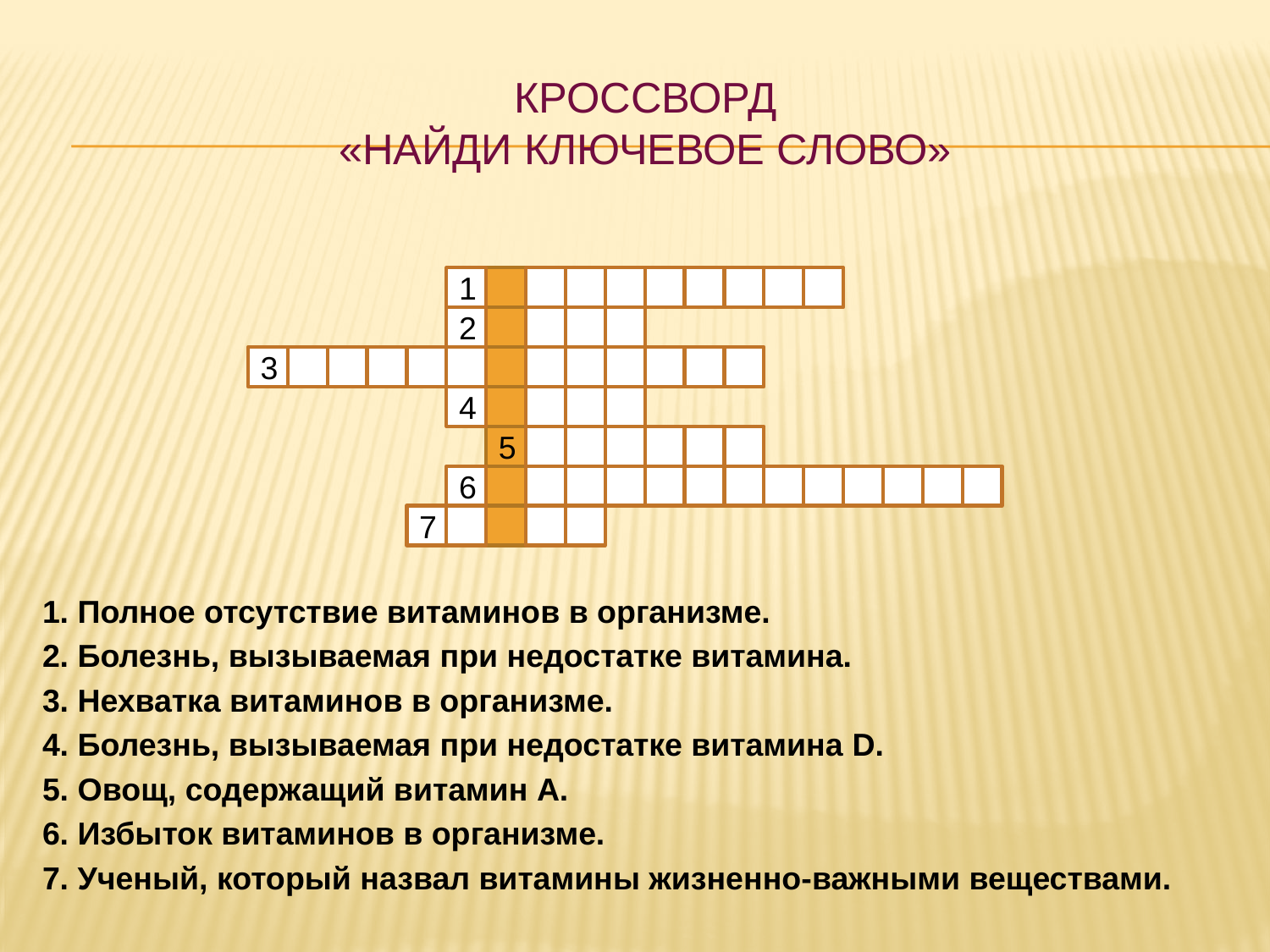

# Кроссворд «Найди ключевое слово»
1

2

3

4

5

6

7

1. Полное отсутствие витаминов в организме.
2. Болезнь, вызываемая при недостатке витамина.
3. Нехватка витаминов в организме.
4. Болезнь, вызываемая при недостатке витамина D.
5. Овощ, содержащий витамин А.
6. Избыток витаминов в организме.
7. Ученый, который назвал витамины жизненно-важными веществами.